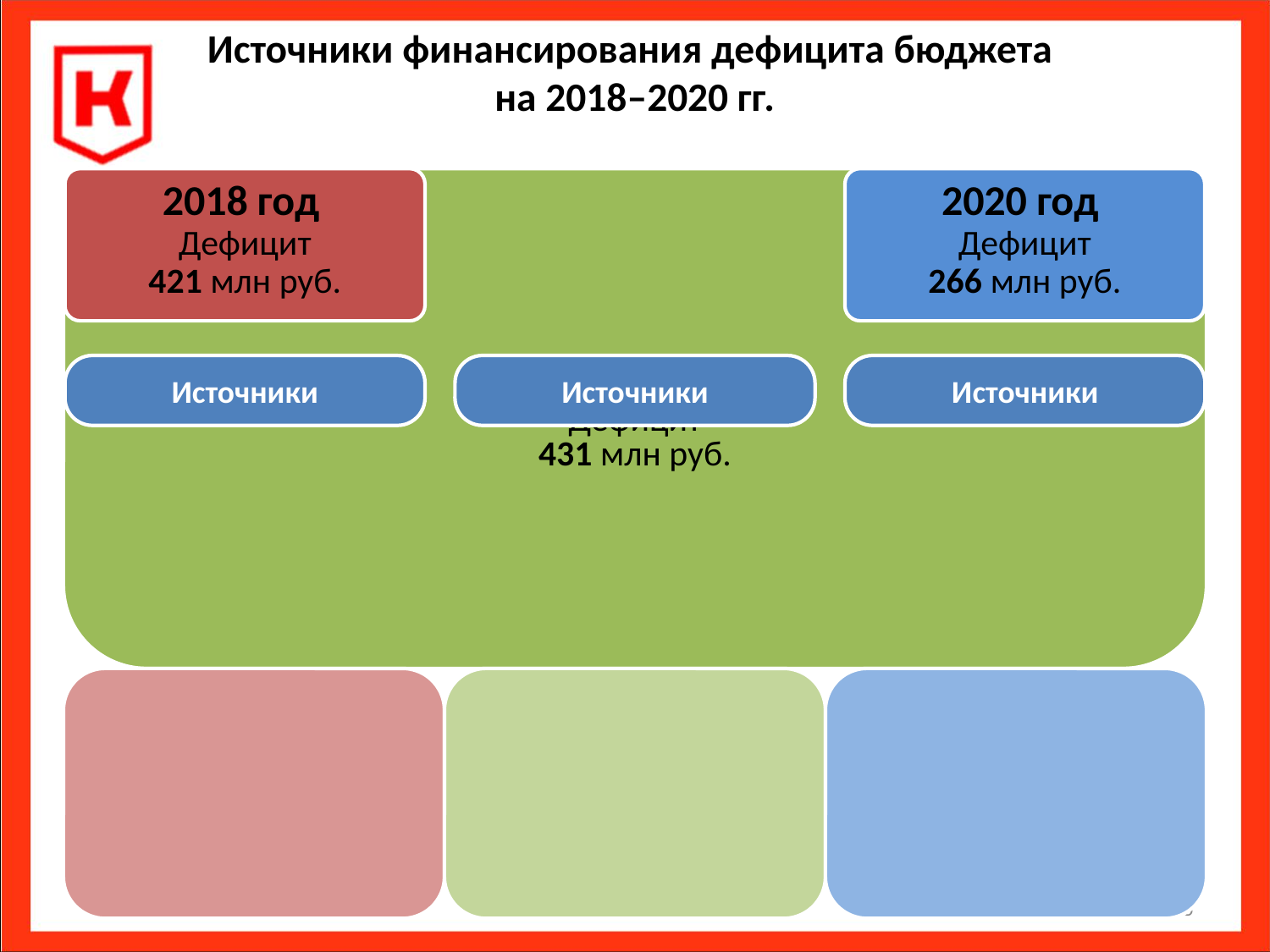

# Источники финансирования дефицита бюджета на 2018–2020 гг.
2019 год
Дефицит
431 млн руб.
2018 год
Дефицит
421 млн руб.
2020 год
Дефицит
266 млн руб.

Источники
Источники
Источники
35